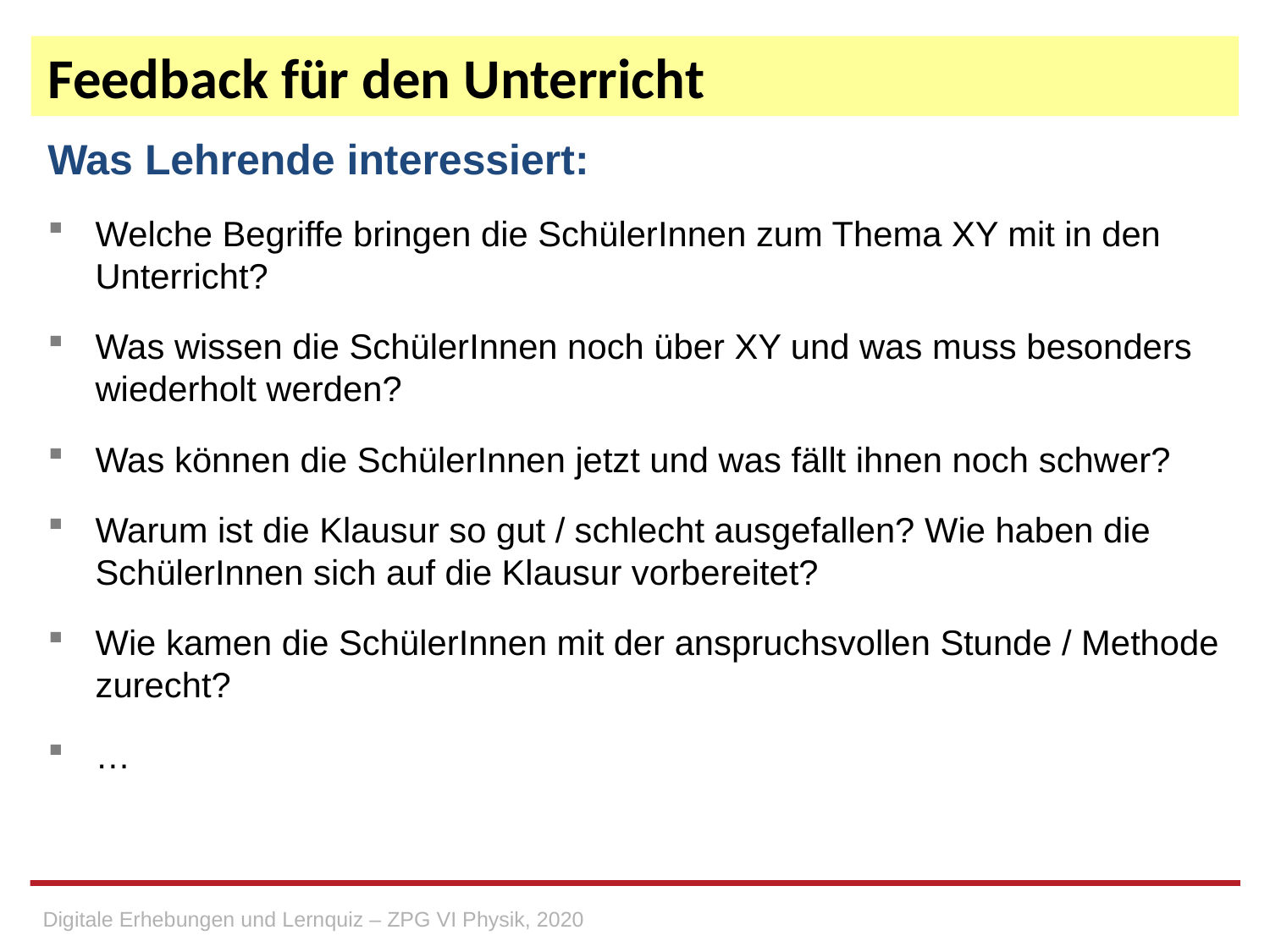

# Feedback für den Unterricht
Was Lehrende interessiert:
Welche Begriffe bringen die SchülerInnen zum Thema XY mit in den Unterricht?
Was wissen die SchülerInnen noch über XY und was muss besonders wiederholt werden?
Was können die SchülerInnen jetzt und was fällt ihnen noch schwer?
Warum ist die Klausur so gut / schlecht ausgefallen? Wie haben die SchülerInnen sich auf die Klausur vorbereitet?
Wie kamen die SchülerInnen mit der anspruchsvollen Stunde / Methode zurecht?
…

Digitale Erhebungen und Lernquiz – ZPG VI Physik, 2020